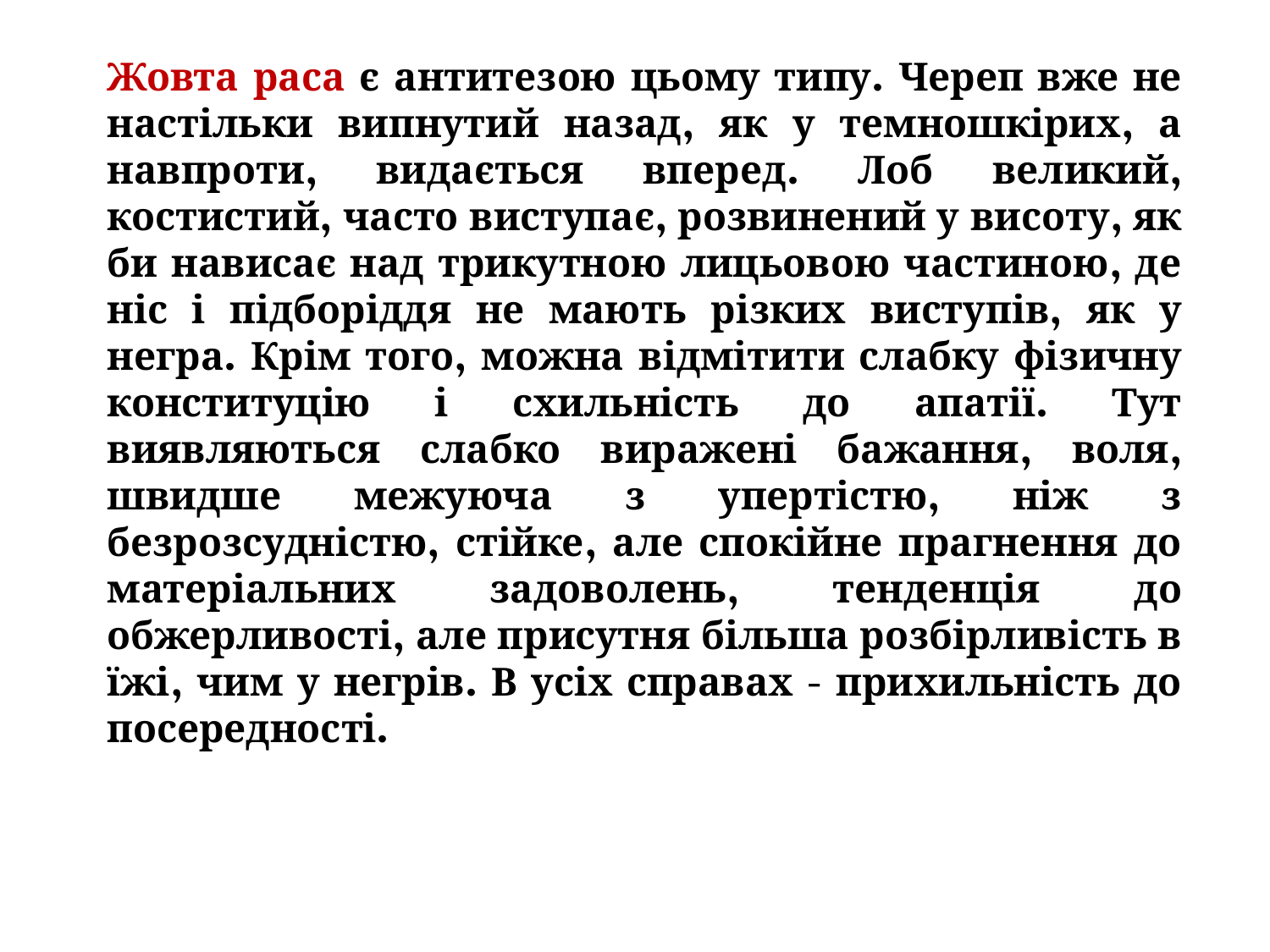

Жовта раса є антитезою цьому типу. Череп вже не настільки випнутий назад, як у темношкірих, а навпроти, видається вперед. Лоб великий, костистий, часто виступає, розвинений у висоту, як би нависає над трикутною лицьовою частиною, де ніс і підборіддя не мають різких виступів, як у негра. Крім того, можна відмітити слабку фізичну конституцію і схильність до апатії. Тут виявляються слабко виражені бажання, воля, швидше межуюча з упертістю, ніж з безрозсудністю, стійке, але спокійне прагнення до матеріальних задоволень, тенденція до обжерливості, але присутня більша розбірливість в їжі, чим у негрів. В усіх справах - прихильність до посередності.